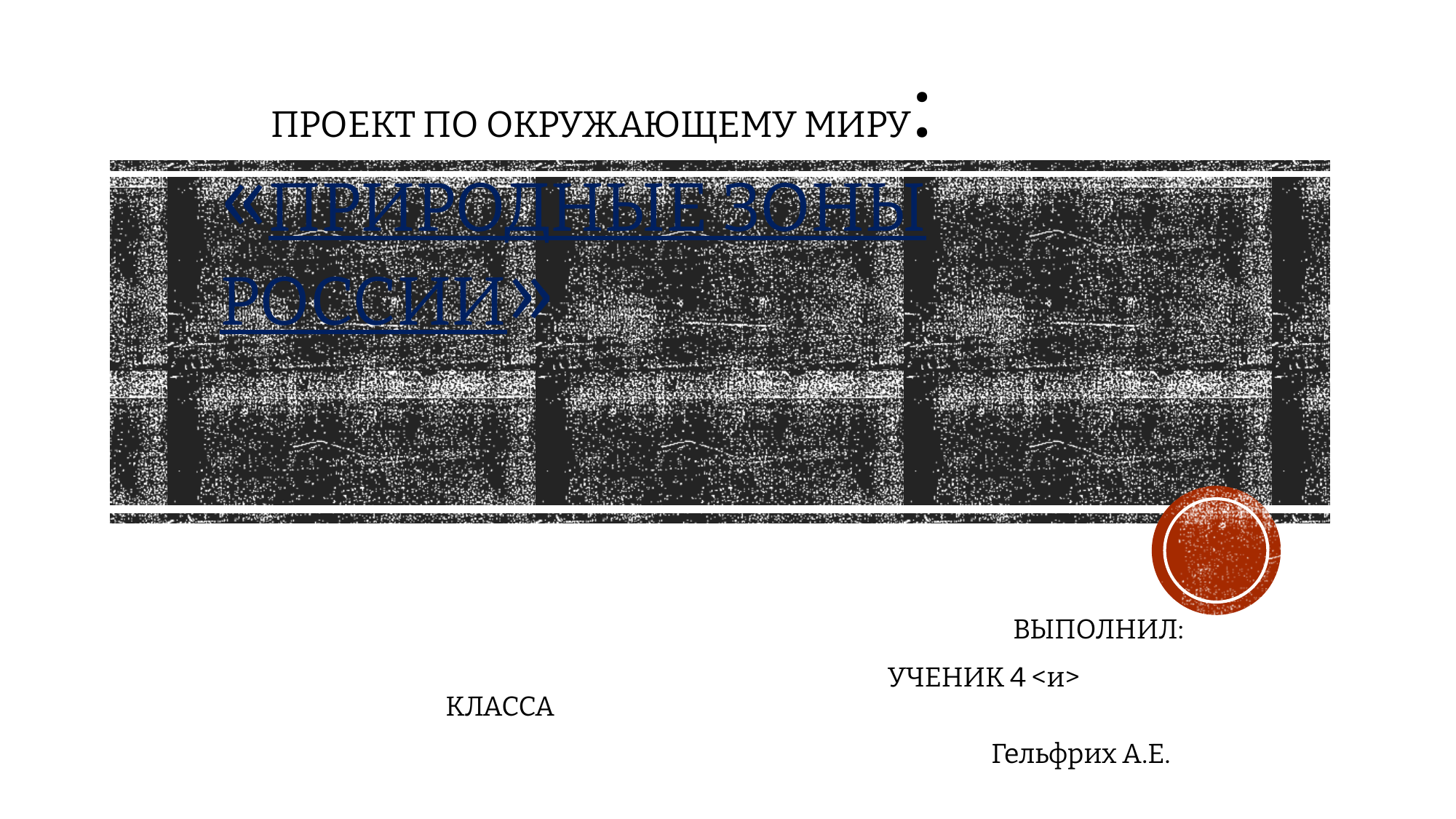

# Проект по окружающему миру: «природные зоны россии»
					    ВЫПОЛНИЛ:
				 УЧЕНИК 4 <и> КЛАССА
					Гельфрих А.Е.